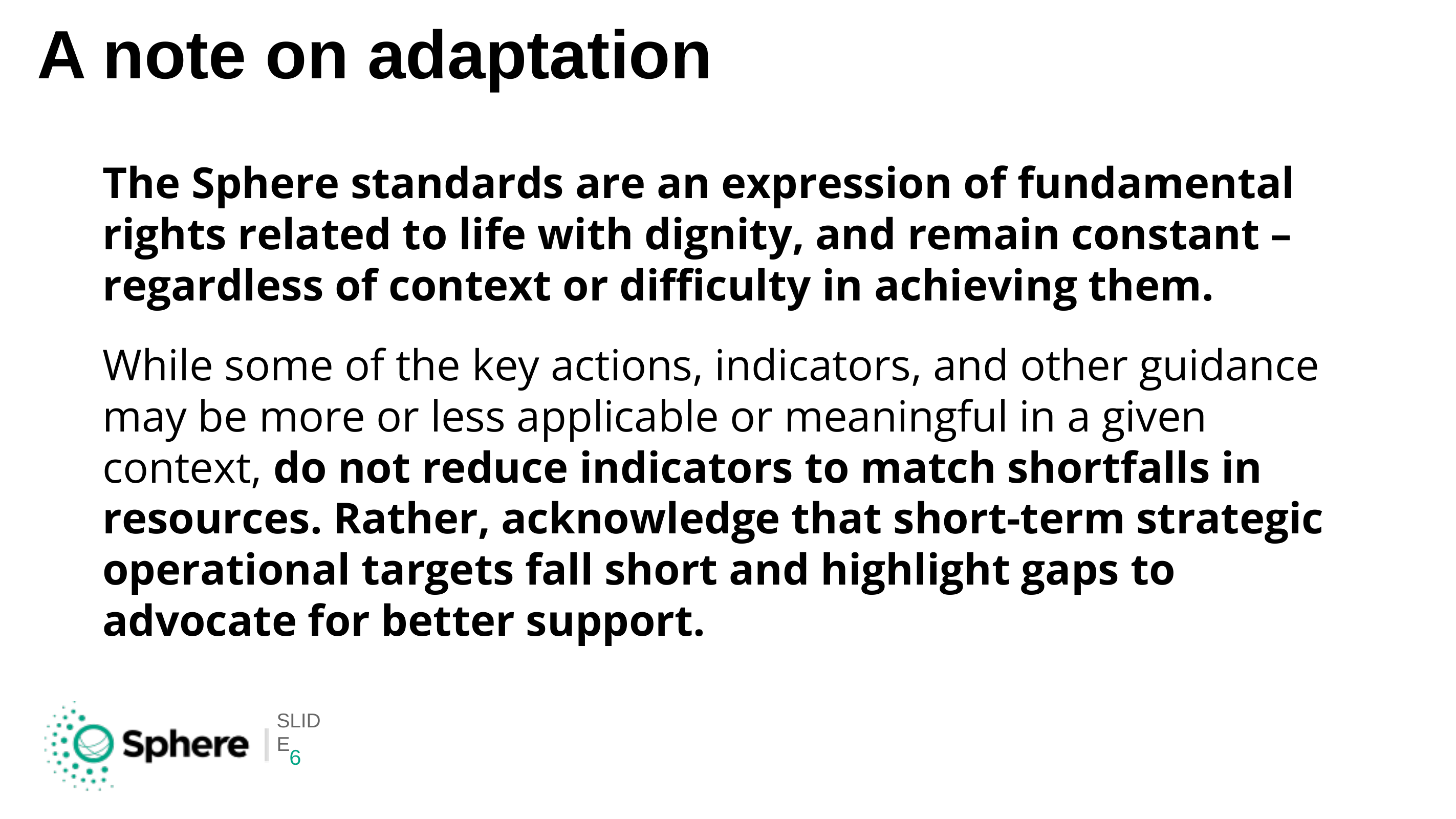

# A note on adaptation
The Sphere standards are an expression of fundamental rights related to life with dignity, and remain constant – regardless of context or difficulty in achieving them.
While some of the key actions, indicators, and other guidance may be more or less applicable or meaningful in a given context, do not reduce indicators to match shortfalls in resources. Rather, acknowledge that short-term strategic operational targets fall short and highlight gaps to advocate for better support.
6